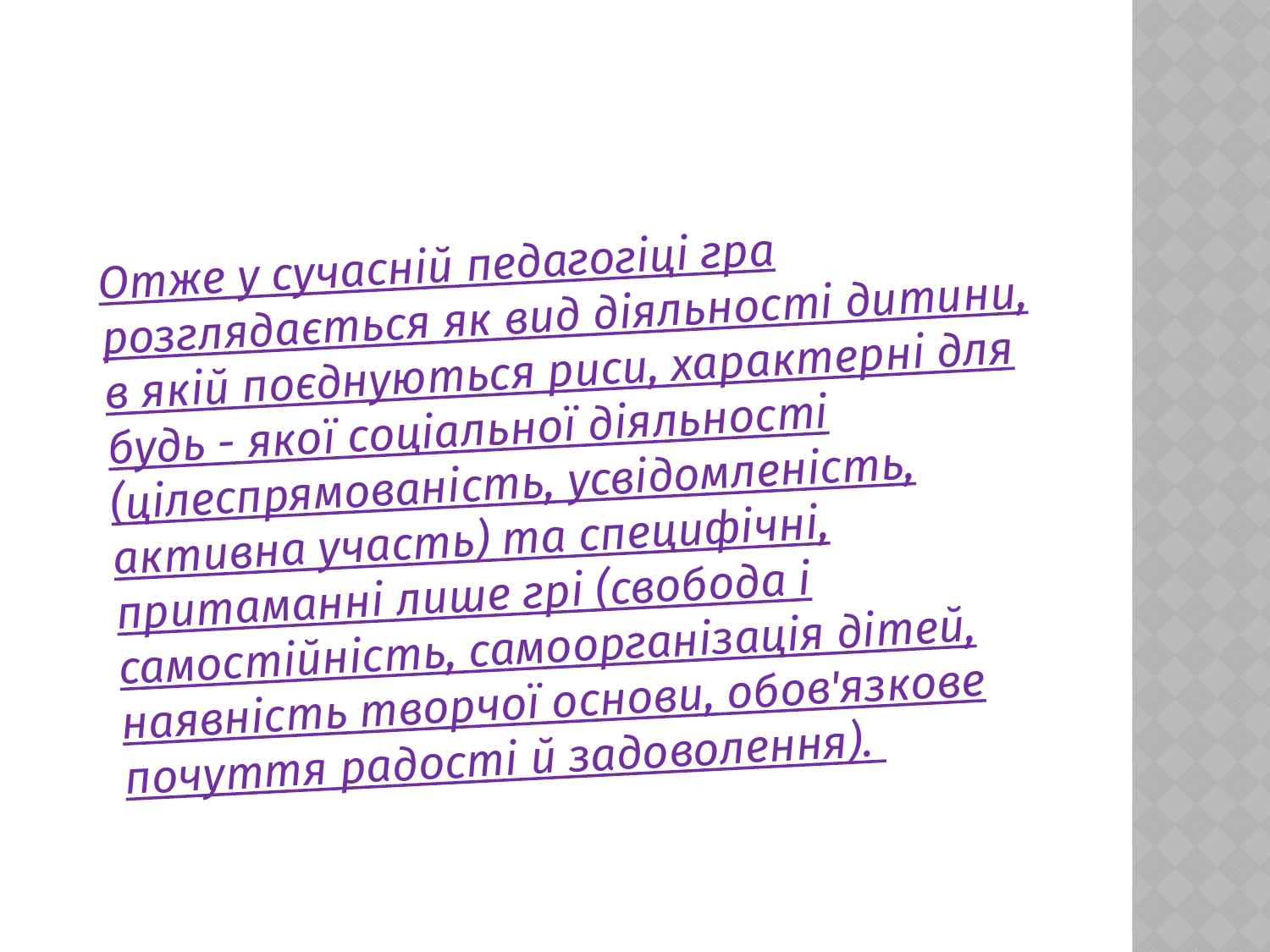

#
   Отже у сучасній педагогіці гра розглядається як вид діяльності дитини, в якій поєднуються риси, характерні для будь - якої соціальної діяльності (цілеспрямованість, усвідомленість, активна участь) та специфічні, притаманні лише грі (свобода і самостійність, самоорганізація дітей, наявність творчої основи, обов'язкове почуття радості й задоволення).